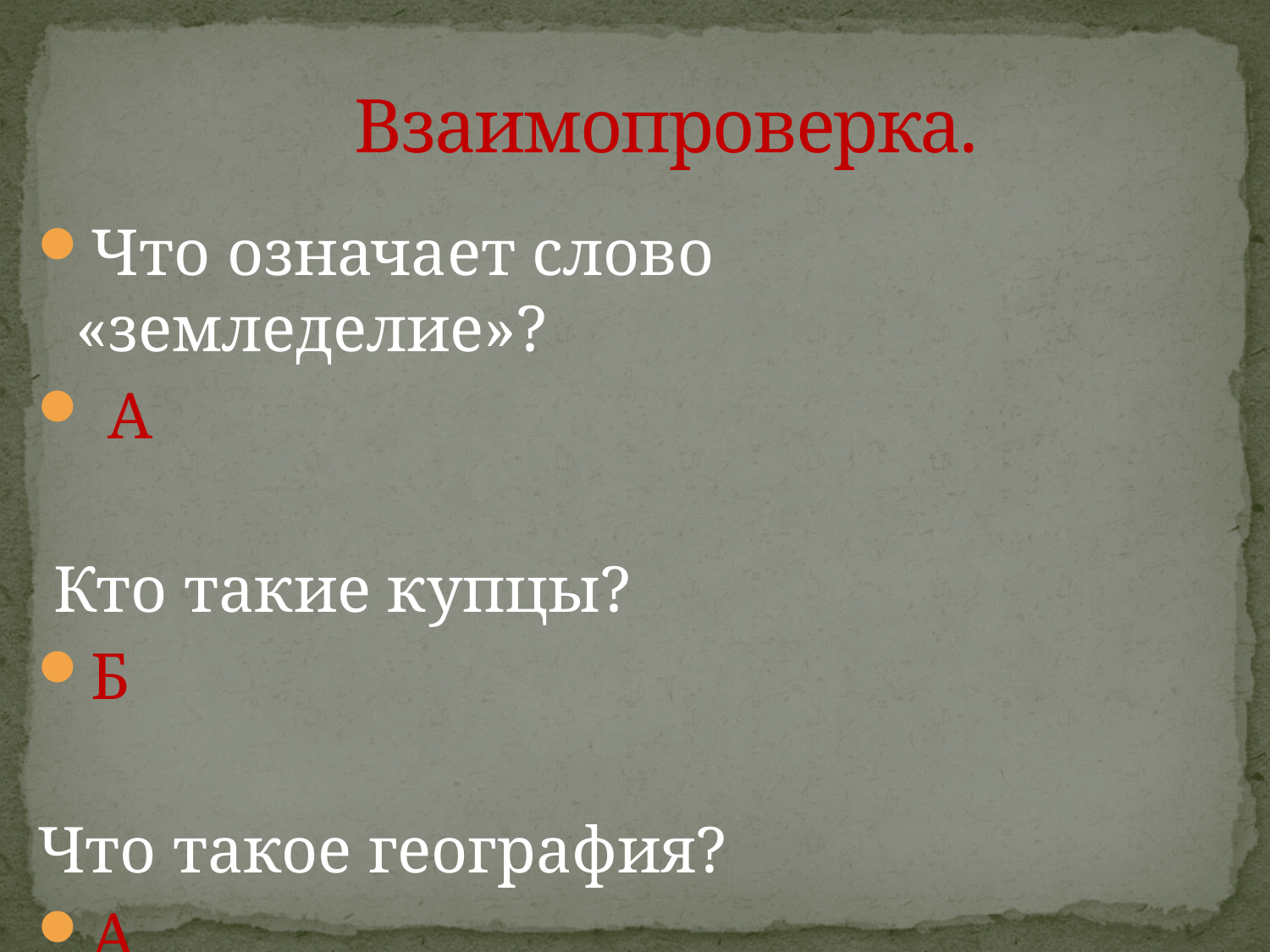

# Взаимопроверка.
Что означает слово «земледелие»?
 А

 Кто такие купцы?
Б

Что такое география?
А